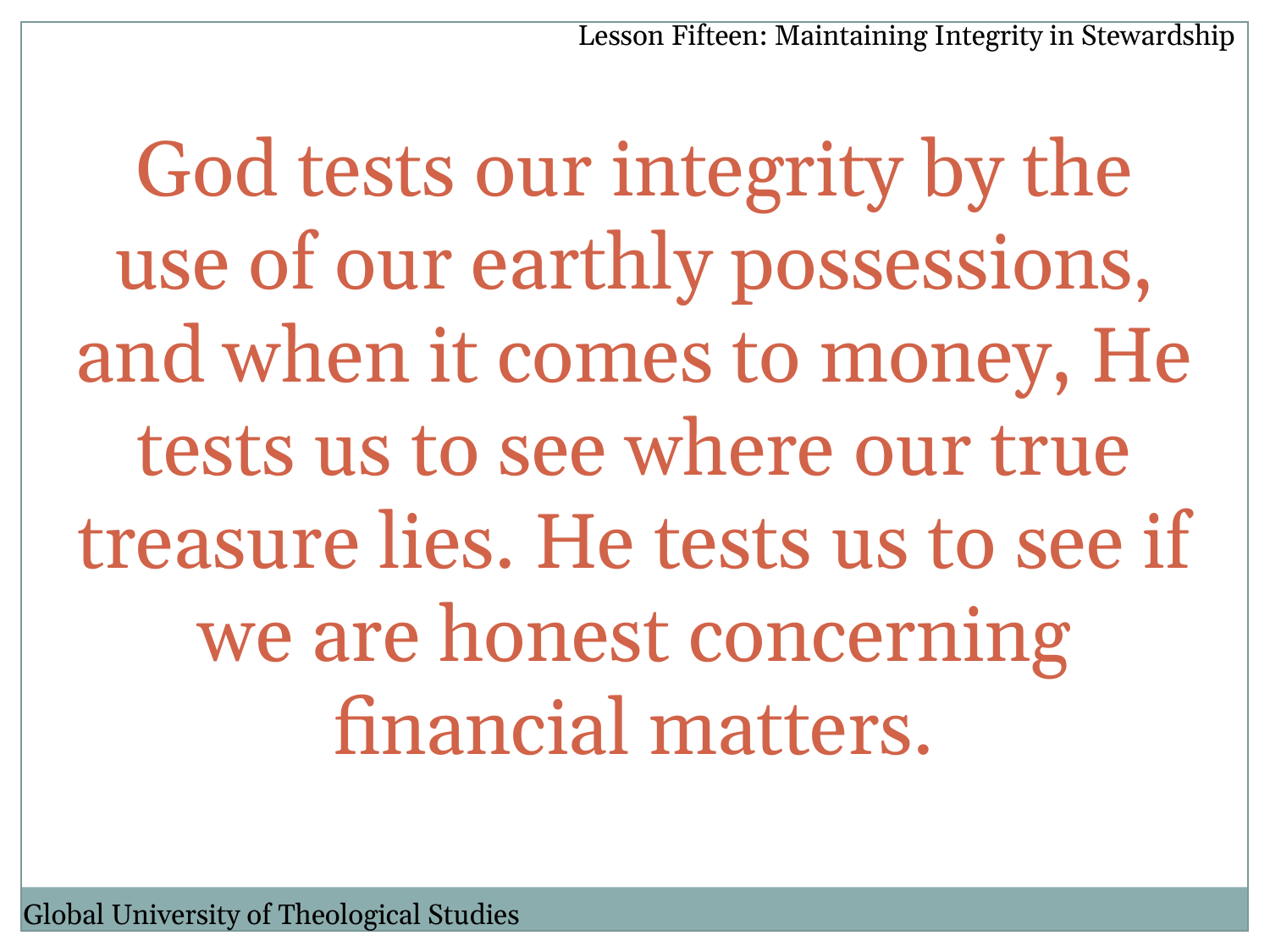

Lesson Fifteen: Maintaining Integrity in Stewardship
God tests our integrity by the use of our earthly possessions, and when it comes to money, He tests us to see where our true treasure lies. He tests us to see if we are honest concerning financial matters.
Global University of Theological Studies